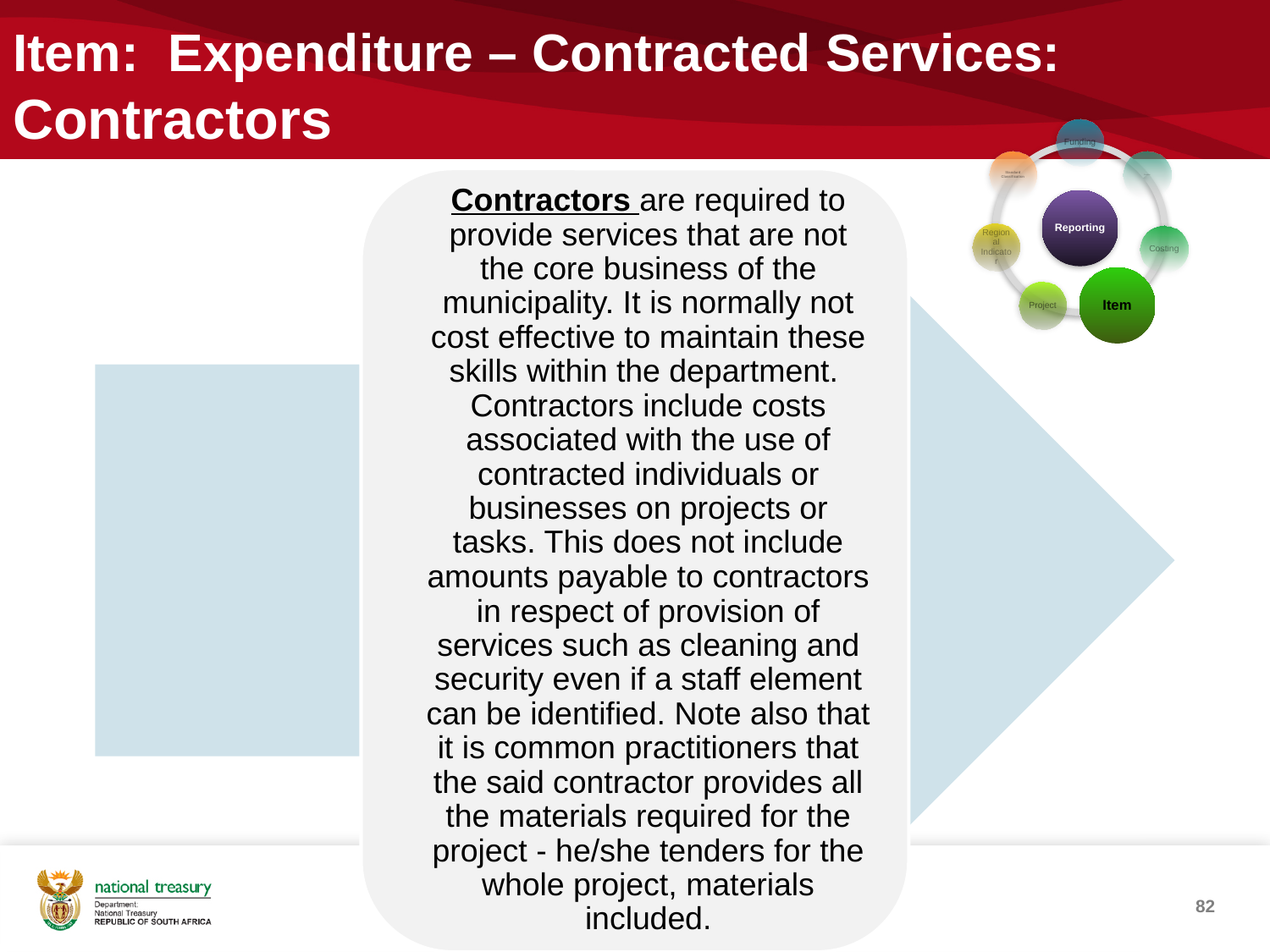

# Item:  Expenditure – Contracted Services:  Contractors
Reporting
Funding
Function
Costing
Item
Project
Regional Indicator
Standard Classification
Contractors are required to provide services that are not the core business of the municipality. It is normally not cost effective to maintain these skills within the department.  Contractors include costs associated with the use of contracted individuals or businesses on projects or tasks. This does not include amounts payable to contractors in respect of provision of services such as cleaning and security even if a staff element can be identified. Note also that it is common practitioners that the said contractor provides all the materials required for the project - he/she tenders for the whole project, materials included.

82